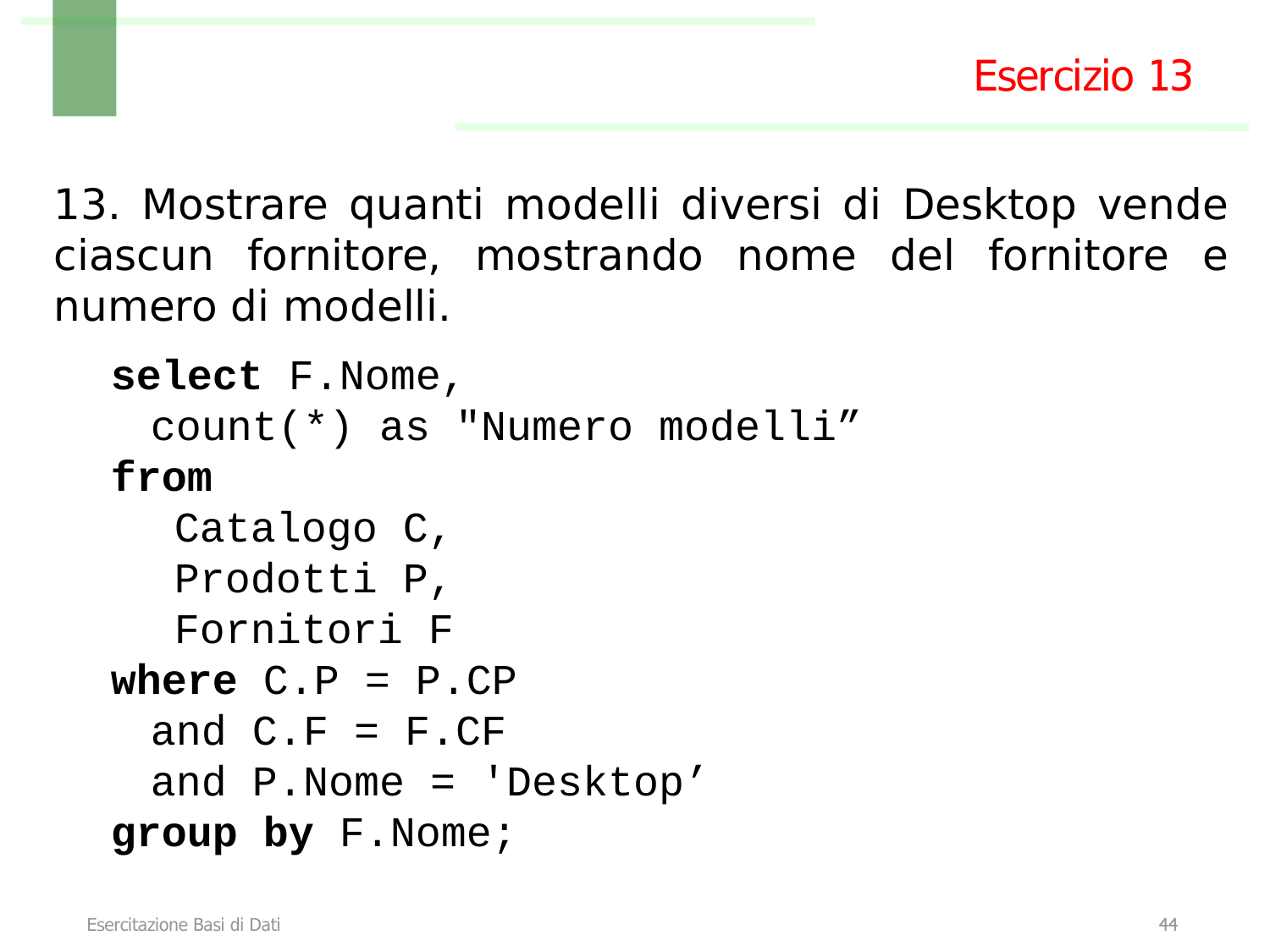

Esercizio 13
13. Mostrare quanti modelli diversi di Desktop vende ciascun fornitore, mostrando nome del fornitore e numero di modelli.

select F.Nome,
	count(*) as "Numero modelli”
from
Catalogo C,
Prodotti P,
Fornitori F
where C.P = P.CP
	and C.F = F.CF
	and P.Nome = 'Desktop’
group by F.Nome;